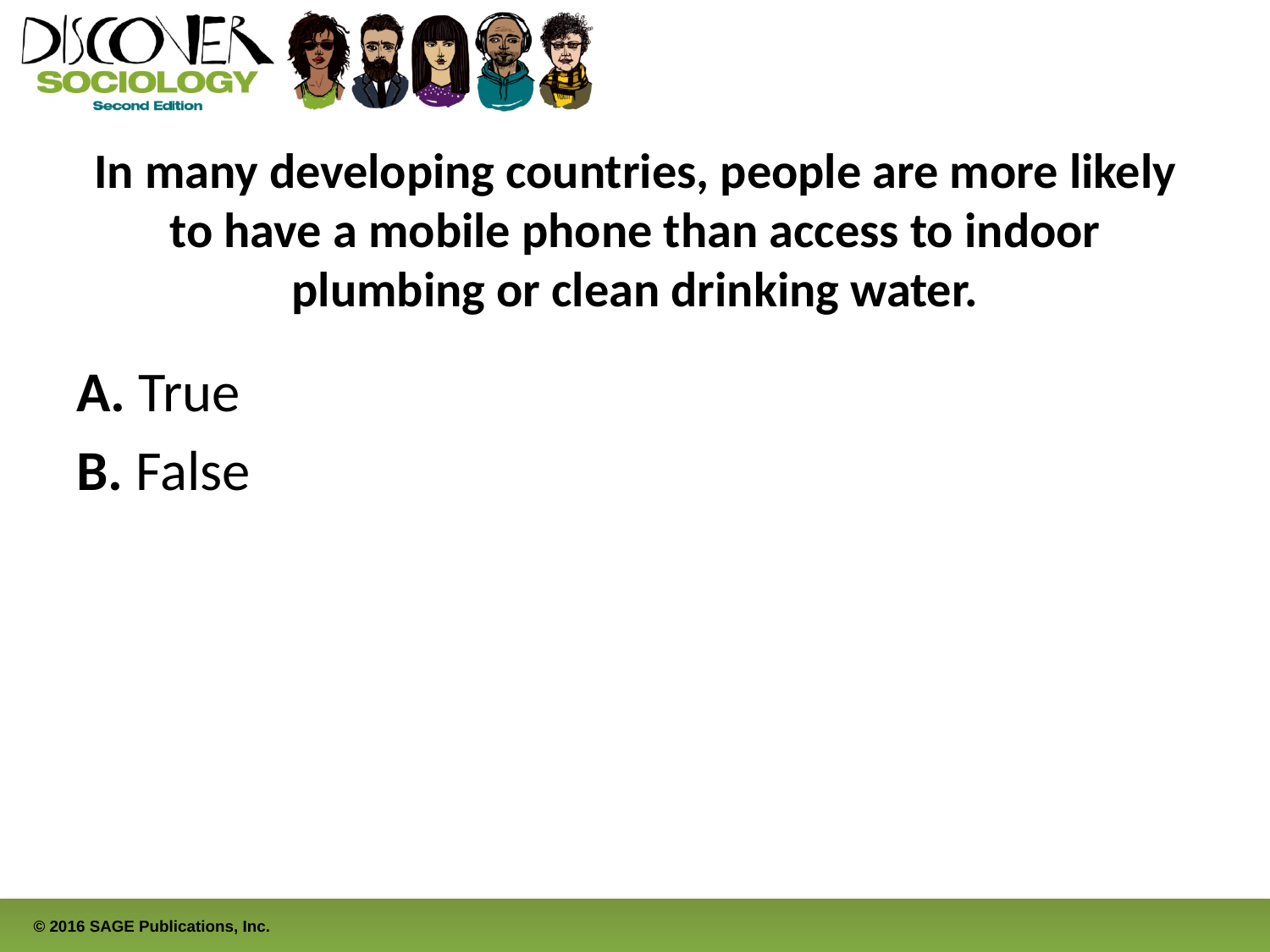

# In many developing countries, people are more likely to have a mobile phone than access to indoor plumbing or clean drinking water.
A. True
B. False